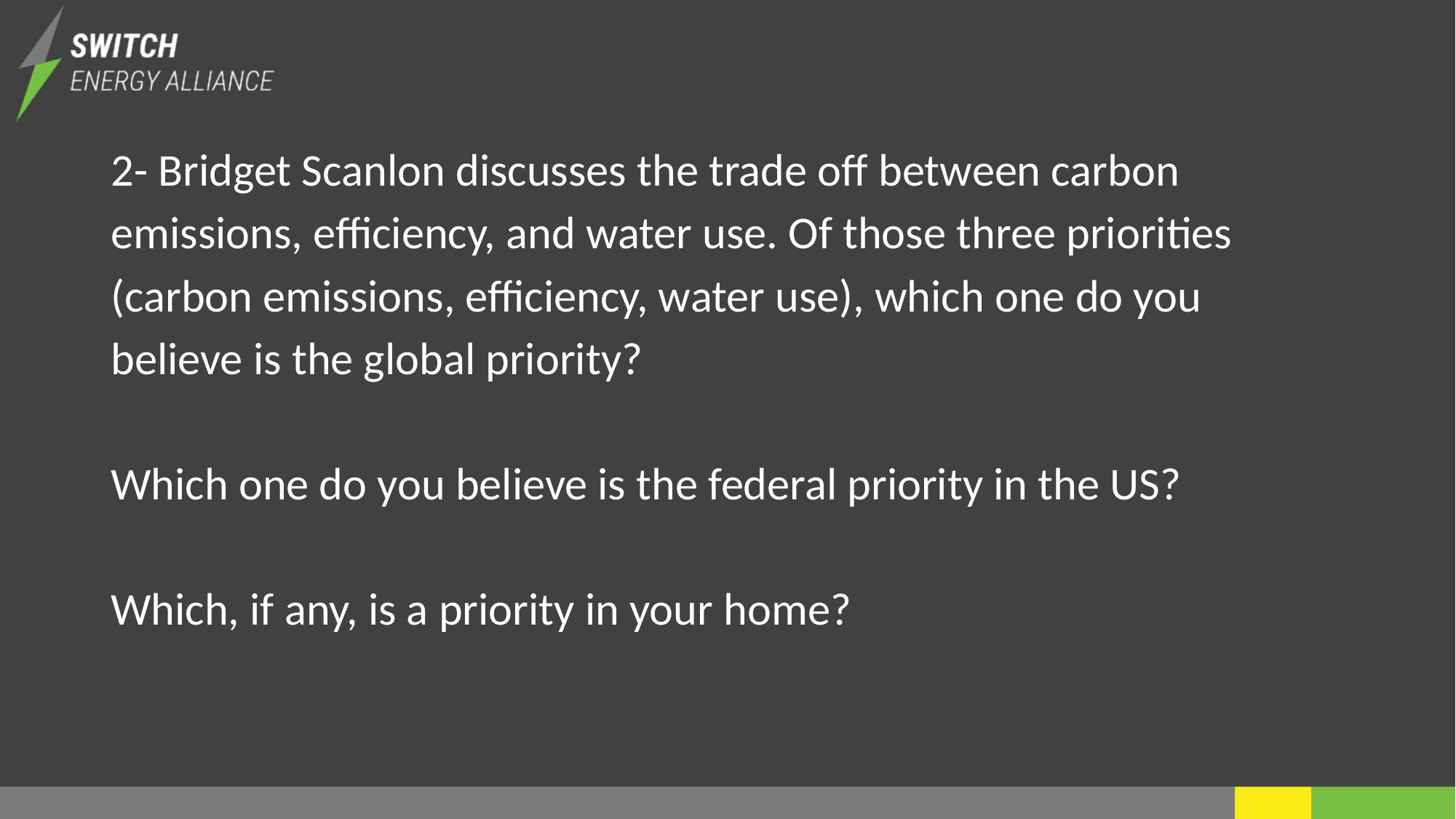

2- Bridget Scanlon discusses the trade off between carbon emissions, efficiency, and water use. Of those three priorities (carbon emissions, efficiency, water use), which one do you believe is the global priority?

Which one do you believe is the federal priority in the US?

Which, if any, is a priority in your home?